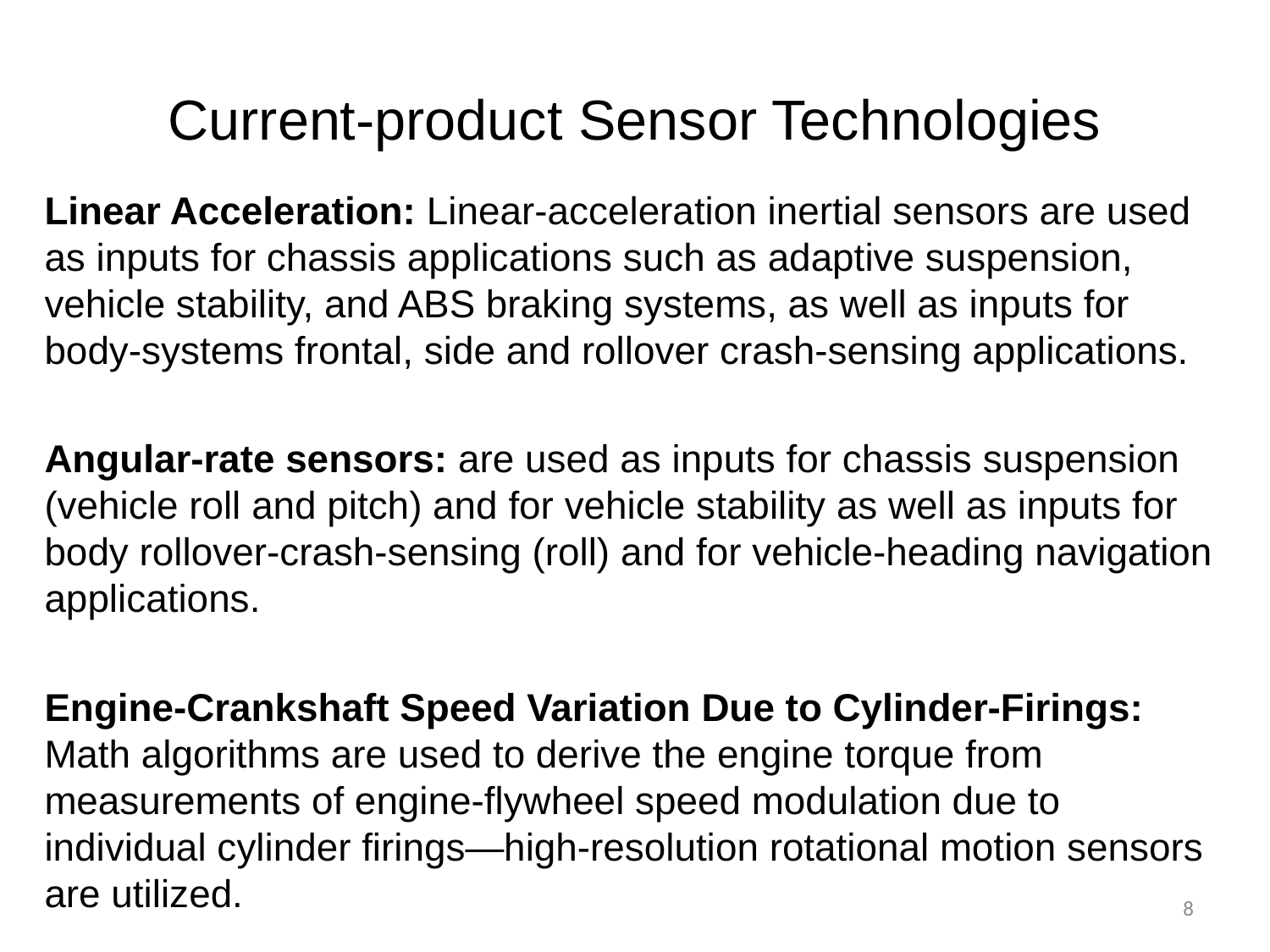

# Current-product Sensor Technologies
Linear Acceleration: Linear-acceleration inertial sensors are used as inputs for chassis applications such as adaptive suspension, vehicle stability, and ABS braking systems, as well as inputs for body-systems frontal, side and rollover crash-sensing applications.

Angular-rate sensors: are used as inputs for chassis suspension (vehicle roll and pitch) and for vehicle stability as well as inputs for body rollover-crash-sensing (roll) and for vehicle-heading navigation applications.

Engine-Crankshaft Speed Variation Due to Cylinder-Firings: Math algorithms are used to derive the engine torque from measurements of engine-flywheel speed modulation due to individual cylinder firings—high-resolution rotational motion sensors are utilized.

8